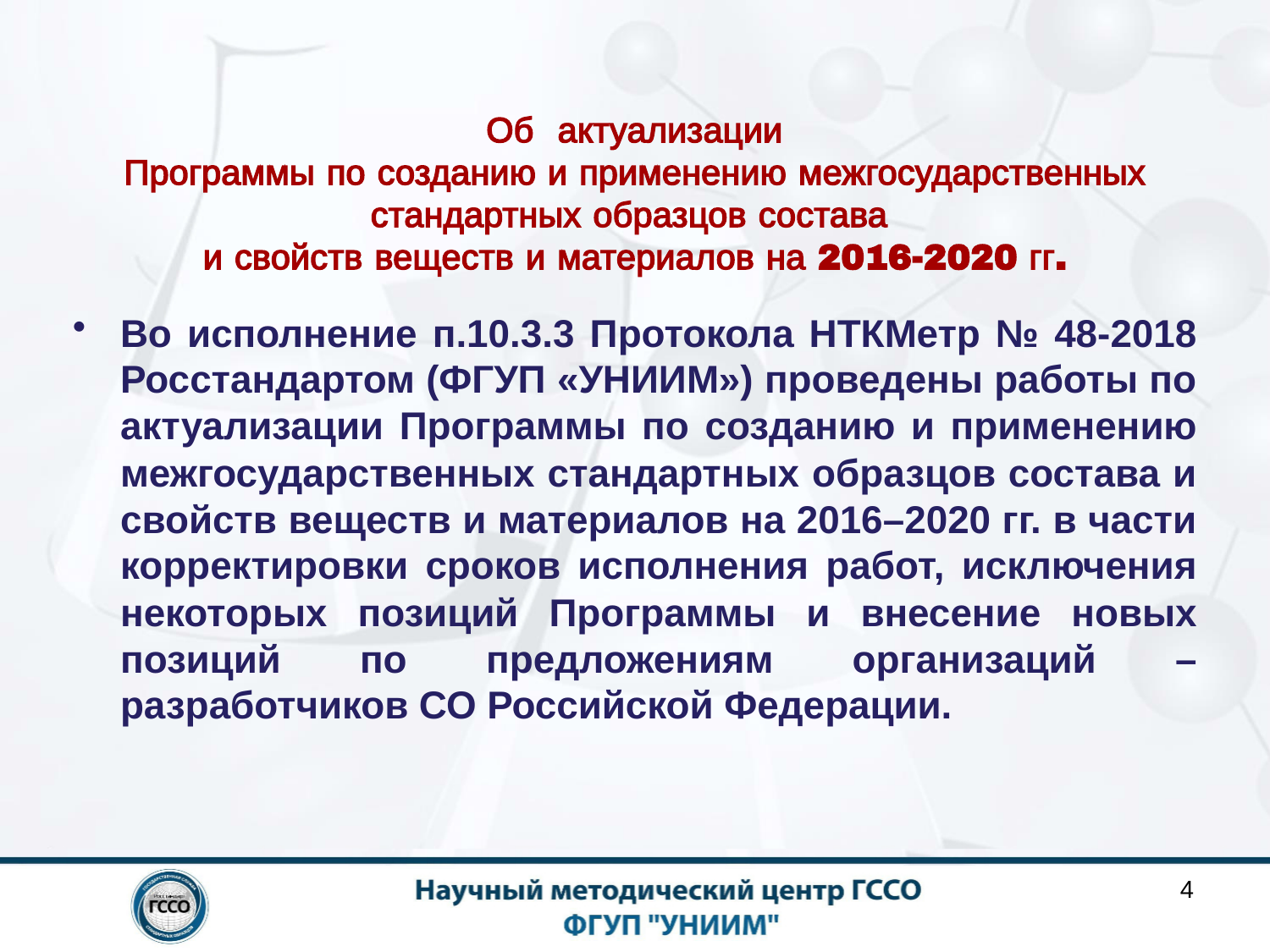

# Об  актуализации Программы по созданию и применению межгосударственных стандартных образцов состава и свойств веществ и материалов на 2016-2020 гг.
Во исполнение п.10.3.3 Протокола НТКМетр № 48-2018 Росстандартом (ФГУП «УНИИМ») проведены работы по актуализации Программы по созданию и применению межгосударственных стандартных образцов состава и свойств веществ и материалов на 2016–2020 гг. в части корректировки сроков исполнения работ, исключения некоторых позиций Программы и внесение новых позиций по предложениям организаций – разработчиков СО Российской Федерации.

4